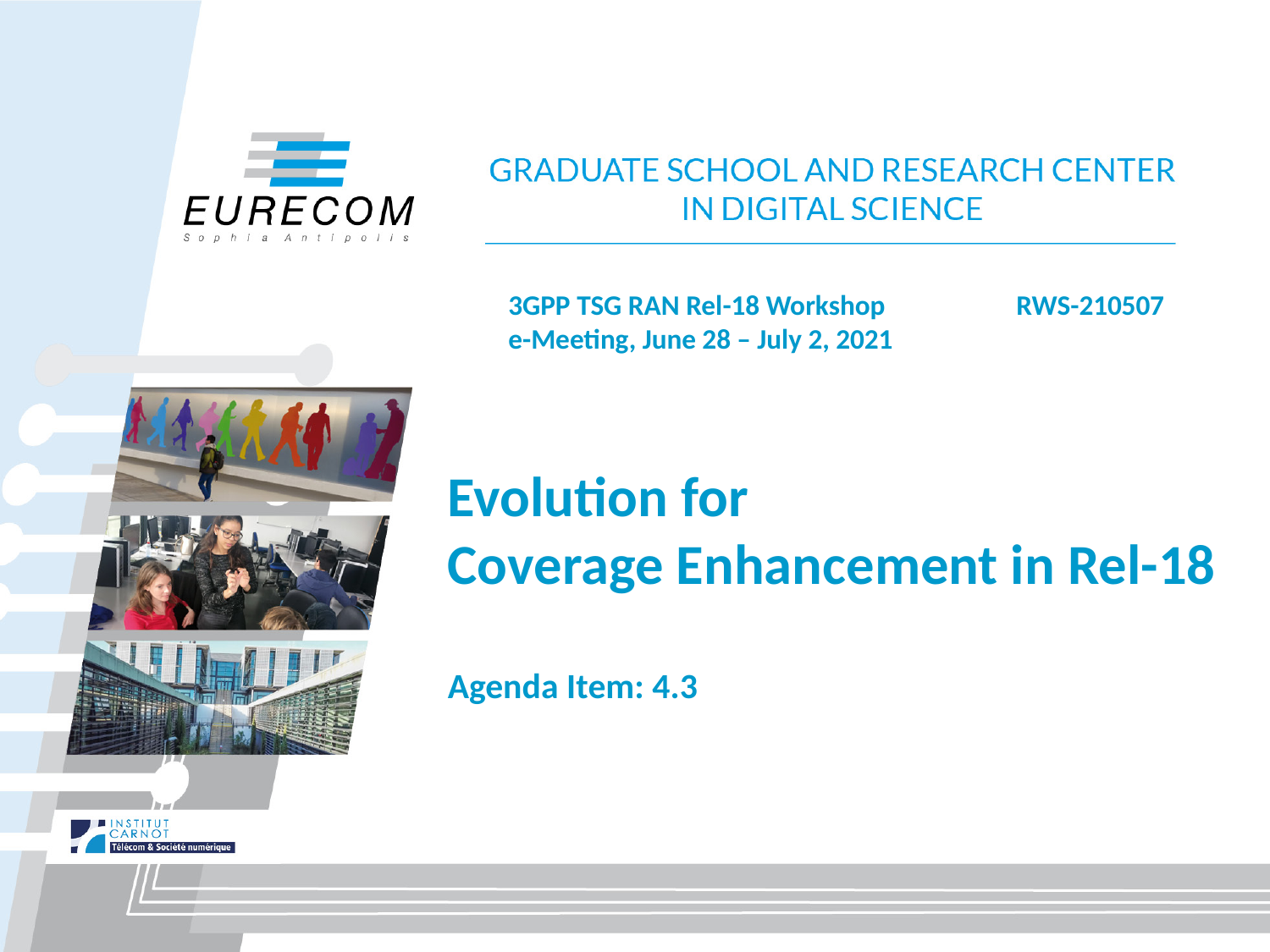

3GPP TSG RAN Rel-18 Workshop		RWS-210507
e-Meeting, June 28 – July 2, 2021
Evolution for
Coverage Enhancement in Rel-18
Agenda Item: 4.3